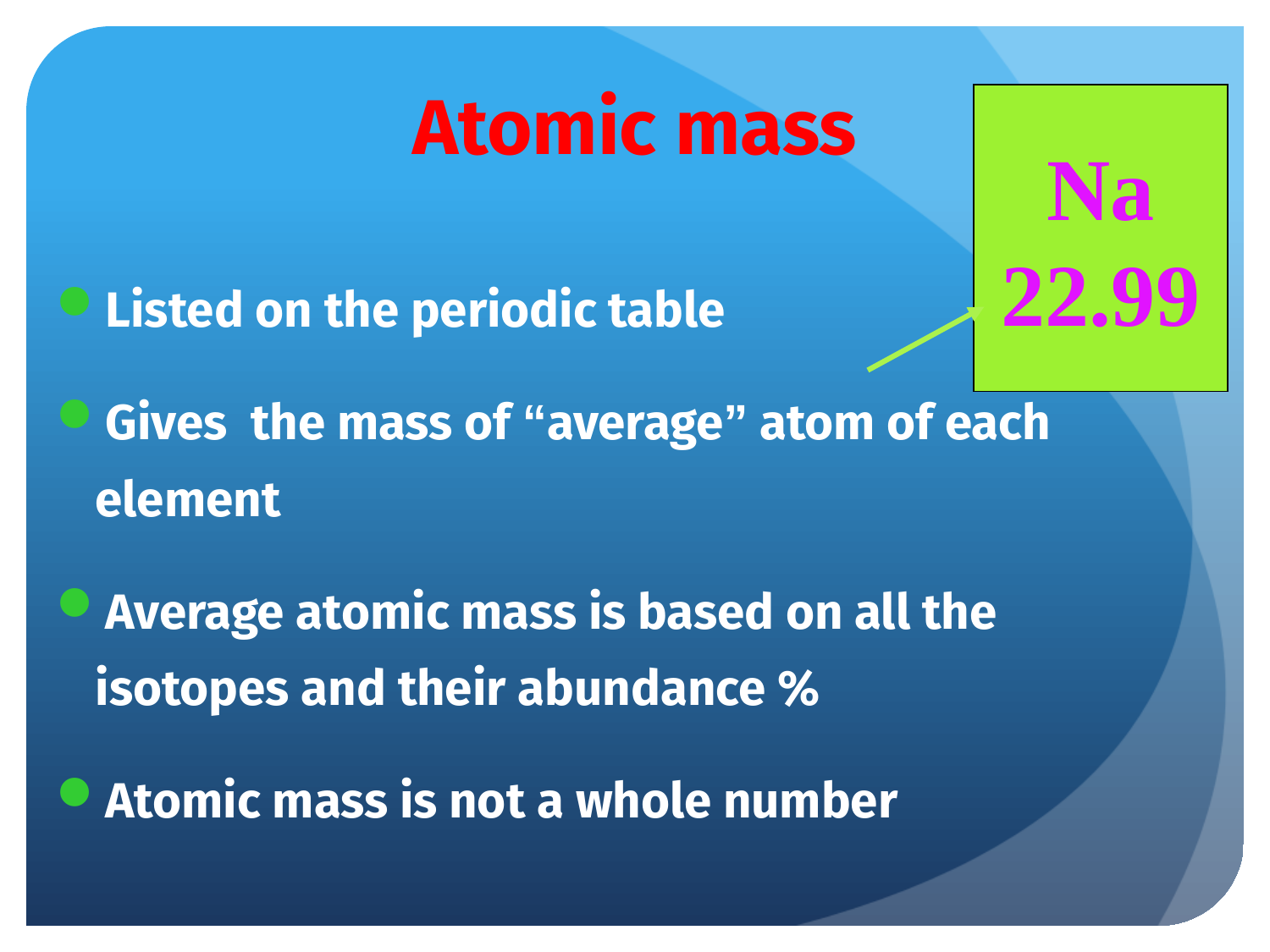

# Atomic mass
Na
22.99
Listed on the periodic table
Gives  the mass of “average” atom of each element
Average atomic mass is based on all the isotopes and their abundance %
Atomic mass is not a whole number